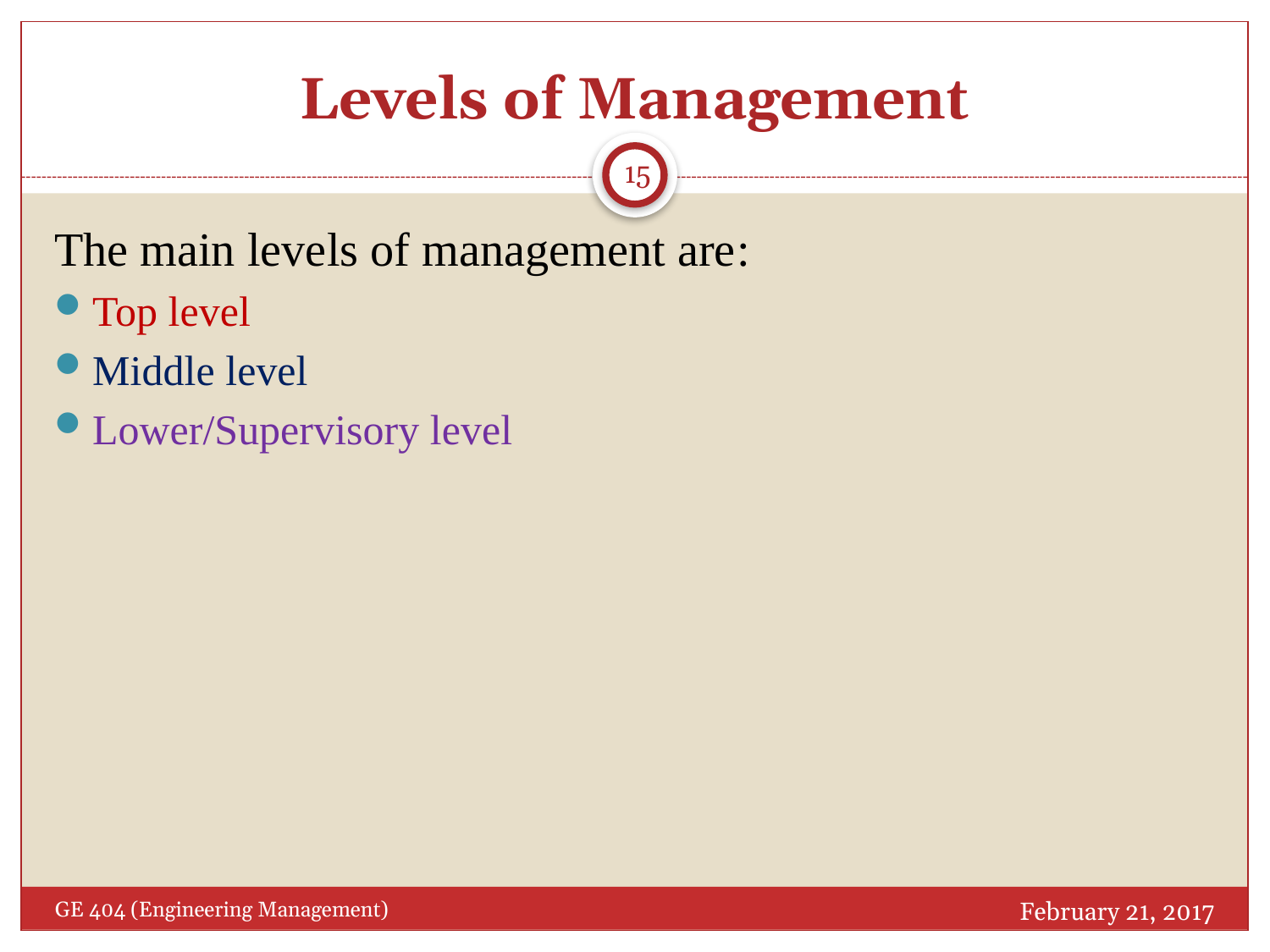

# Levels of Management
15
The main levels of management are:
Top level
Middle level
Lower/Supervisory level
February 21, 2017
GE 404 (Engineering Management)